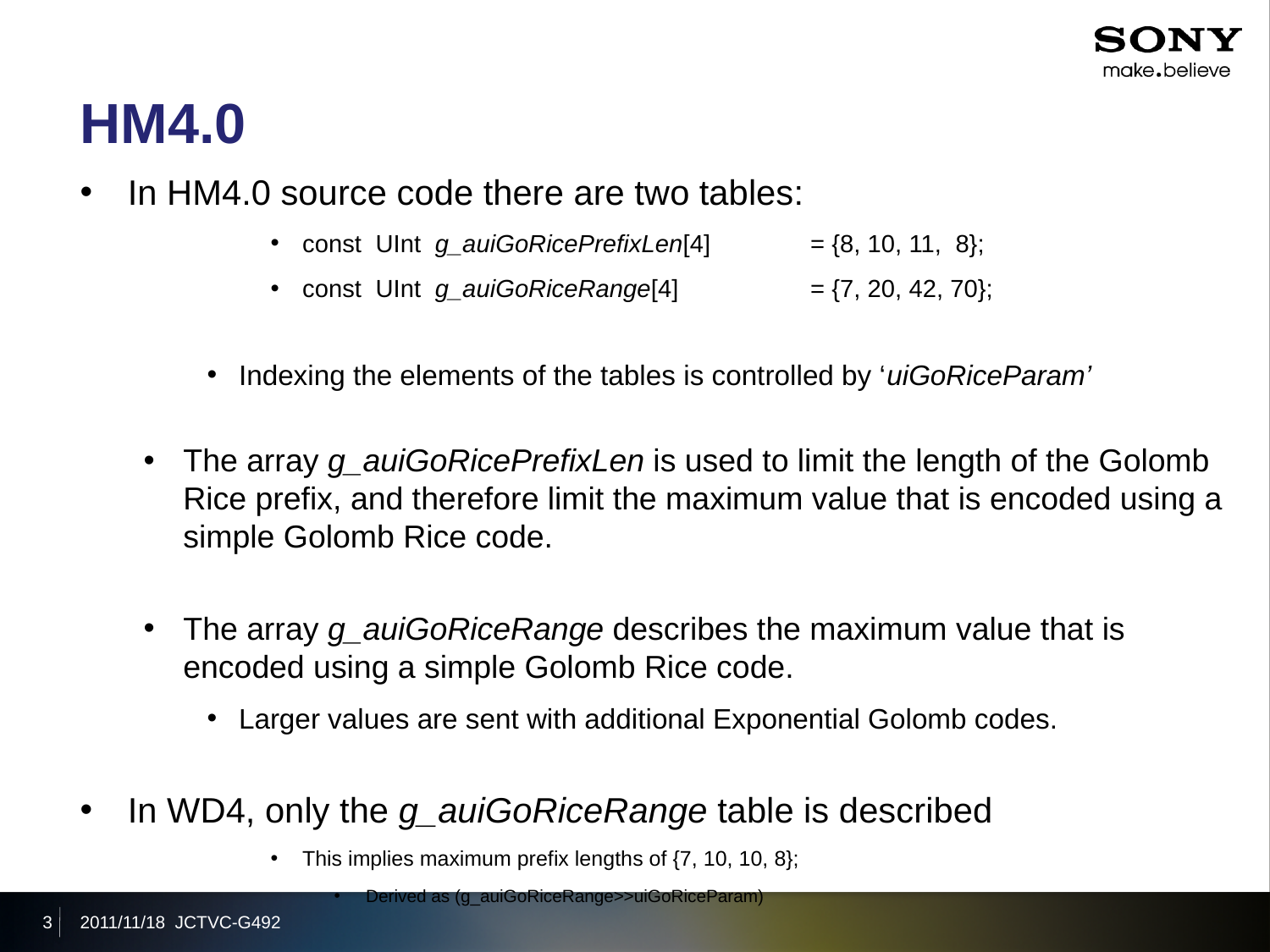

# HM4.0
In HM4.0 source code there are two tables:
const  UInt  g_auiGoRicePrefixLen[4]	= {8, 10, 11,  8};
const  UInt  g_auiGoRiceRange[4]     	= {7, 20, 42, 70};

Indexing the elements of the tables is controlled by ‘uiGoRiceParam’

The array g_auiGoRicePrefixLen is used to limit the length of the Golomb Rice prefix, and therefore limit the maximum value that is encoded using a simple Golomb Rice code.

The array g_auiGoRiceRange describes the maximum value that is encoded using a simple Golomb Rice code.
Larger values are sent with additional Exponential Golomb codes.

In WD4, only the g_auiGoRiceRange table is described
This implies maximum prefix lengths of {7, 10, 10, 8};
Derived as (g_auiGoRiceRange>>uiGoRiceParam)
3
2011/11/18
JCTVC-G492